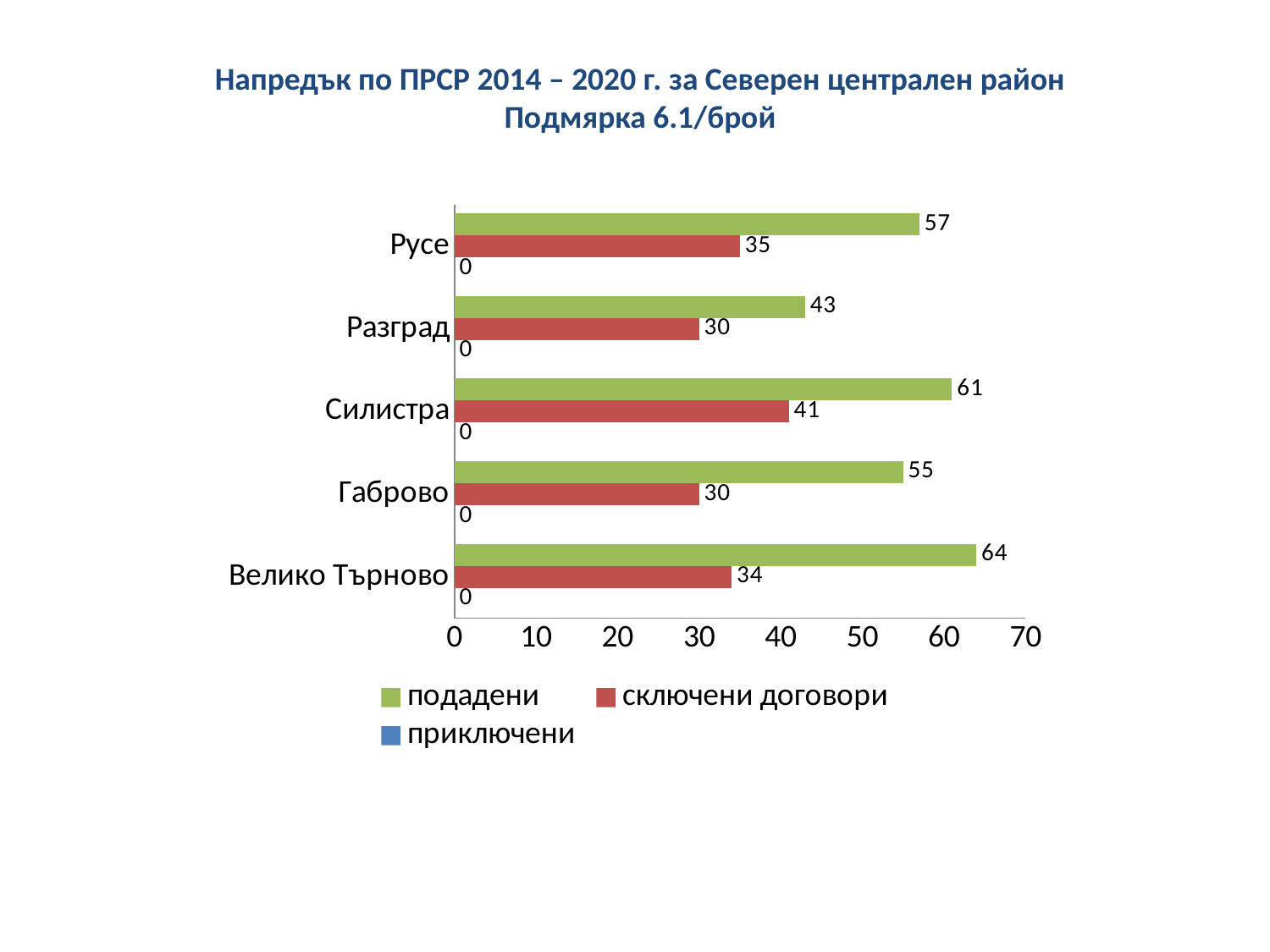

Напредък по ПРСР 2014 – 2020 г. за Северен централен район
Подмярка 6.1/брой

### Chart

| Category | приключени | сключени договори | подадени |
|---|---|---|---|
| Велико Търново | 0.0 | 34.0 | 64.0 |
| Габрово | 0.0 | 30.0 | 55.0 |
| Силистра | 0.0 | 41.0 | 61.0 |
| Разград | 0.0 | 30.0 | 43.0 |
| Русе | 0.0 | 35.0 | 57.0 |